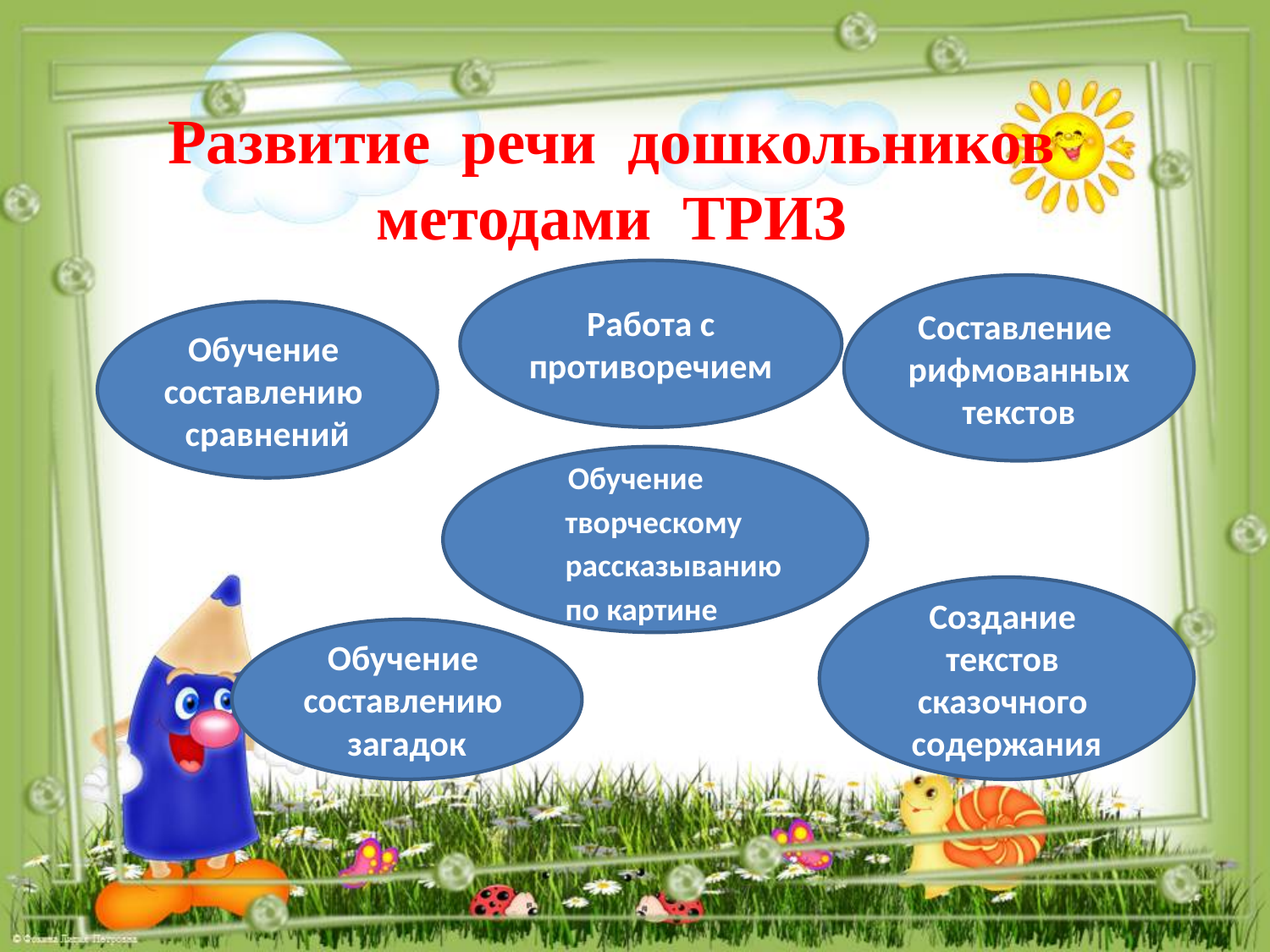

# Развитие  речи  дошкольников  методами  ТРИЗ
Работа с противоречием
Составление  рифмованных текстов
Обучение  составлению  сравнений
       Обучение творческому рассказыванию по картине
Создание  текстов  сказочного  содержания
Обучение  составлению  загадок